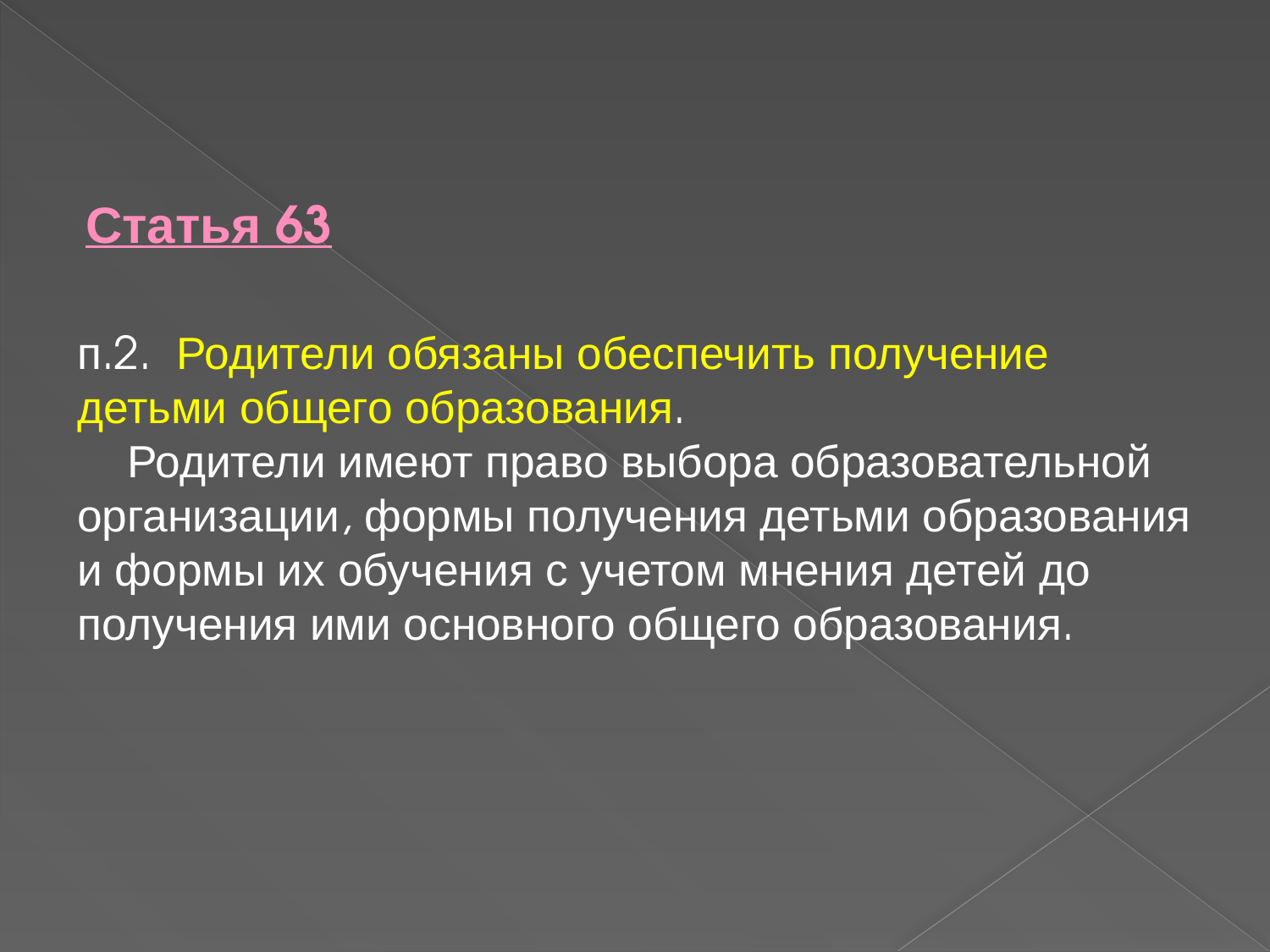

Статья 63

п.2.  Родители обязаны обеспечить получение детьми общего образования.
    Родители имеют право выбора образовательной организации, формы получения детьми образования и формы их обучения с учетом мнения детей до получения ими основного общего образования.